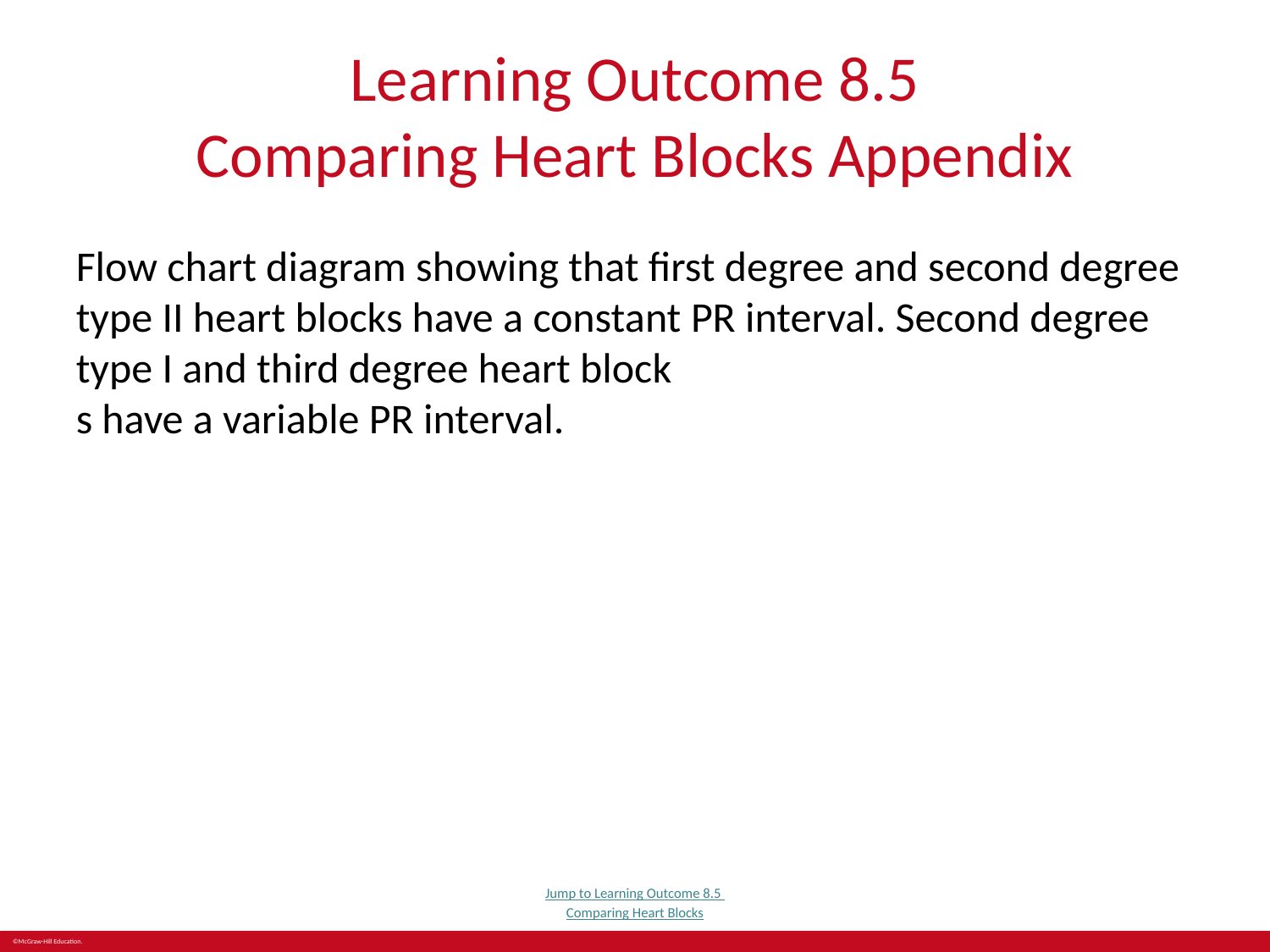

# Learning Outcome 8.5 Comparing Heart Blocks Appendix
Flow chart diagram showing that first degree and second degree type II heart blocks have a constant PR interval. Second degree type I and third degree heart block
s have a variable PR interval.
Jump to Learning Outcome 8.5
Comparing Heart Blocks